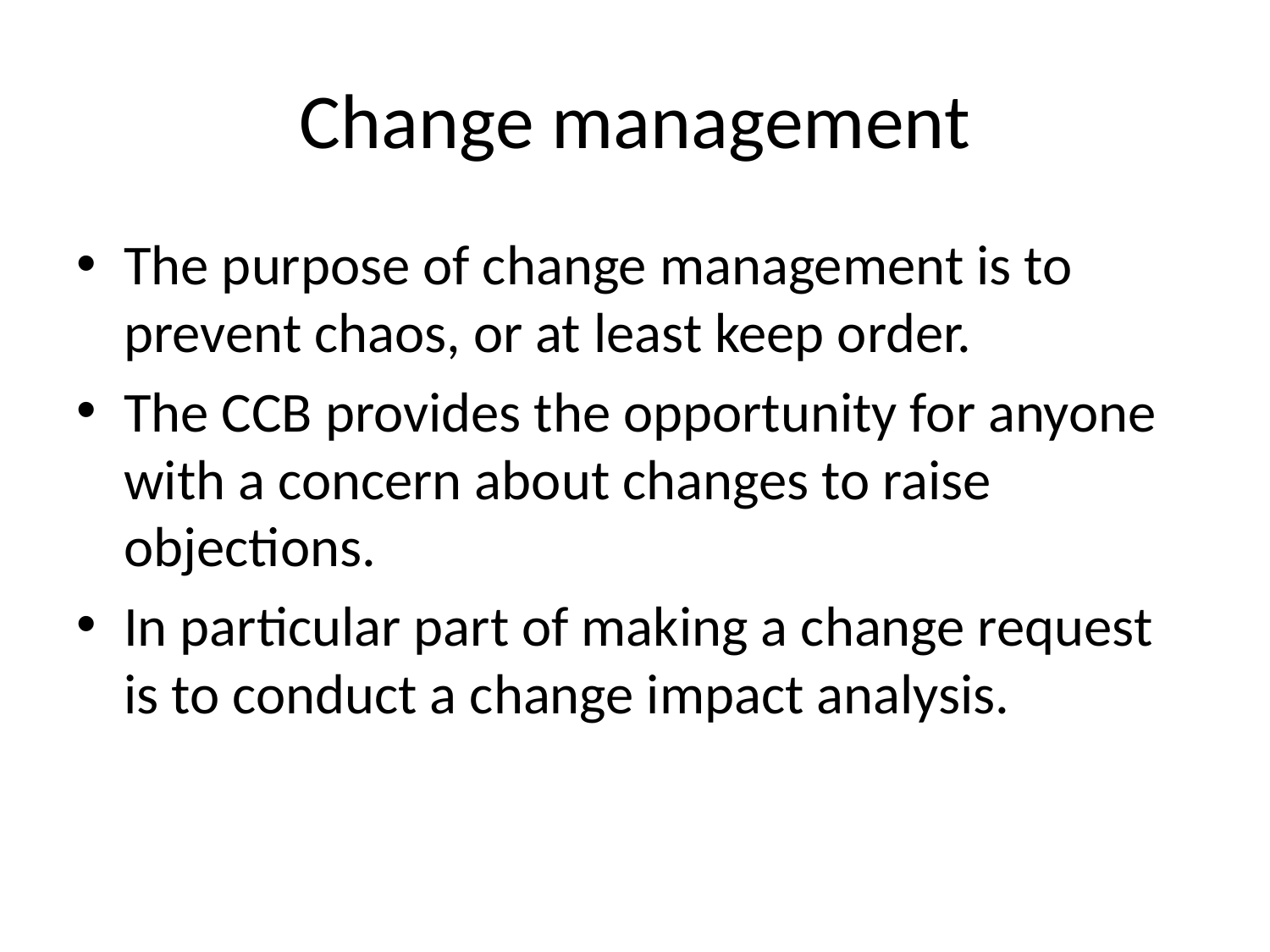

# Change management
The purpose of change management is to prevent chaos, or at least keep order.
The CCB provides the opportunity for anyone with a concern about changes to raise objections.
In particular part of making a change request is to conduct a change impact analysis.